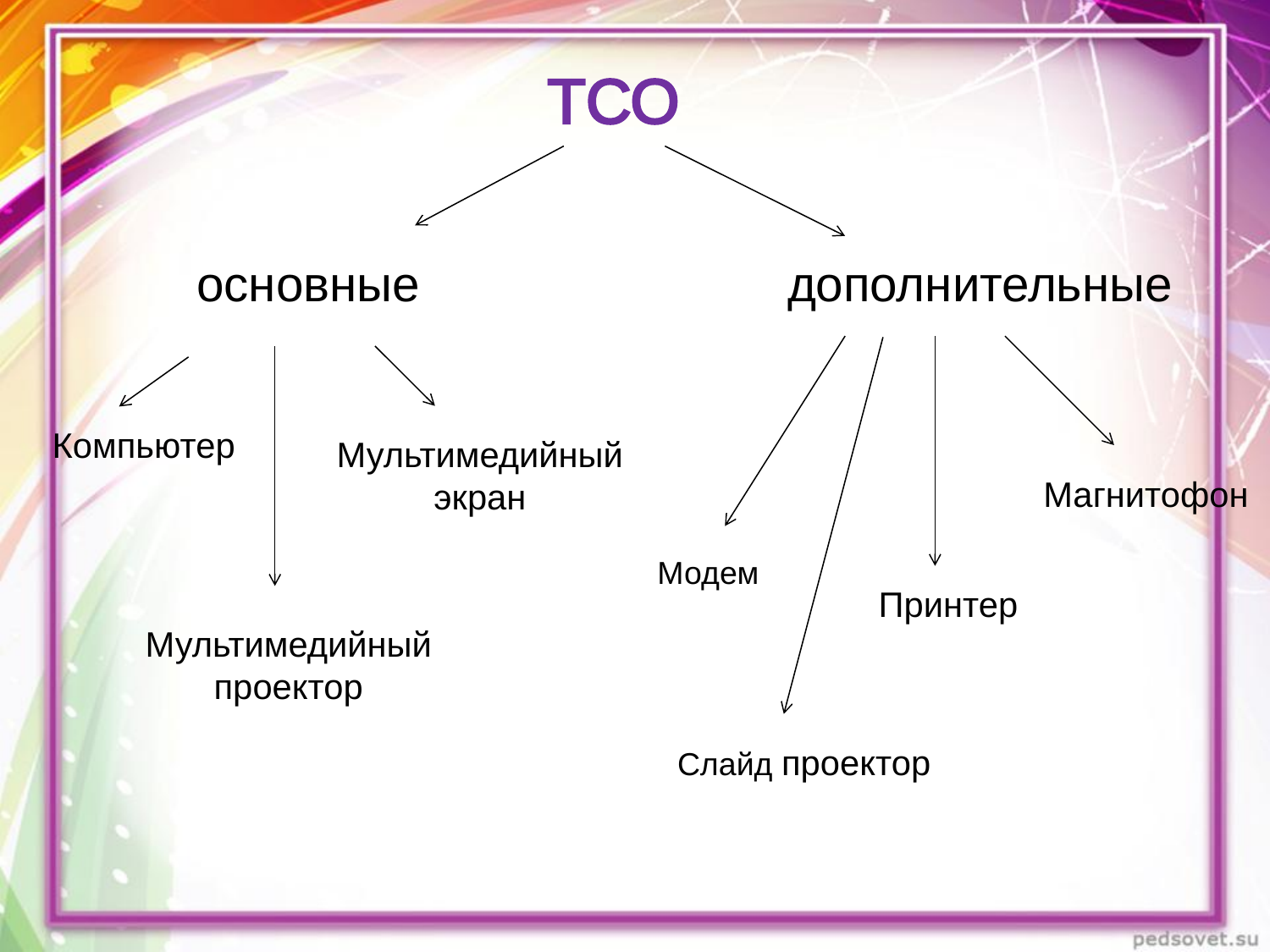

# ТСО
основные
дополнительные
Компьютер
Мультимедийный экран
Магнитофон
Модем
Принтер
Мультимедийный проектор
Слайд проектор